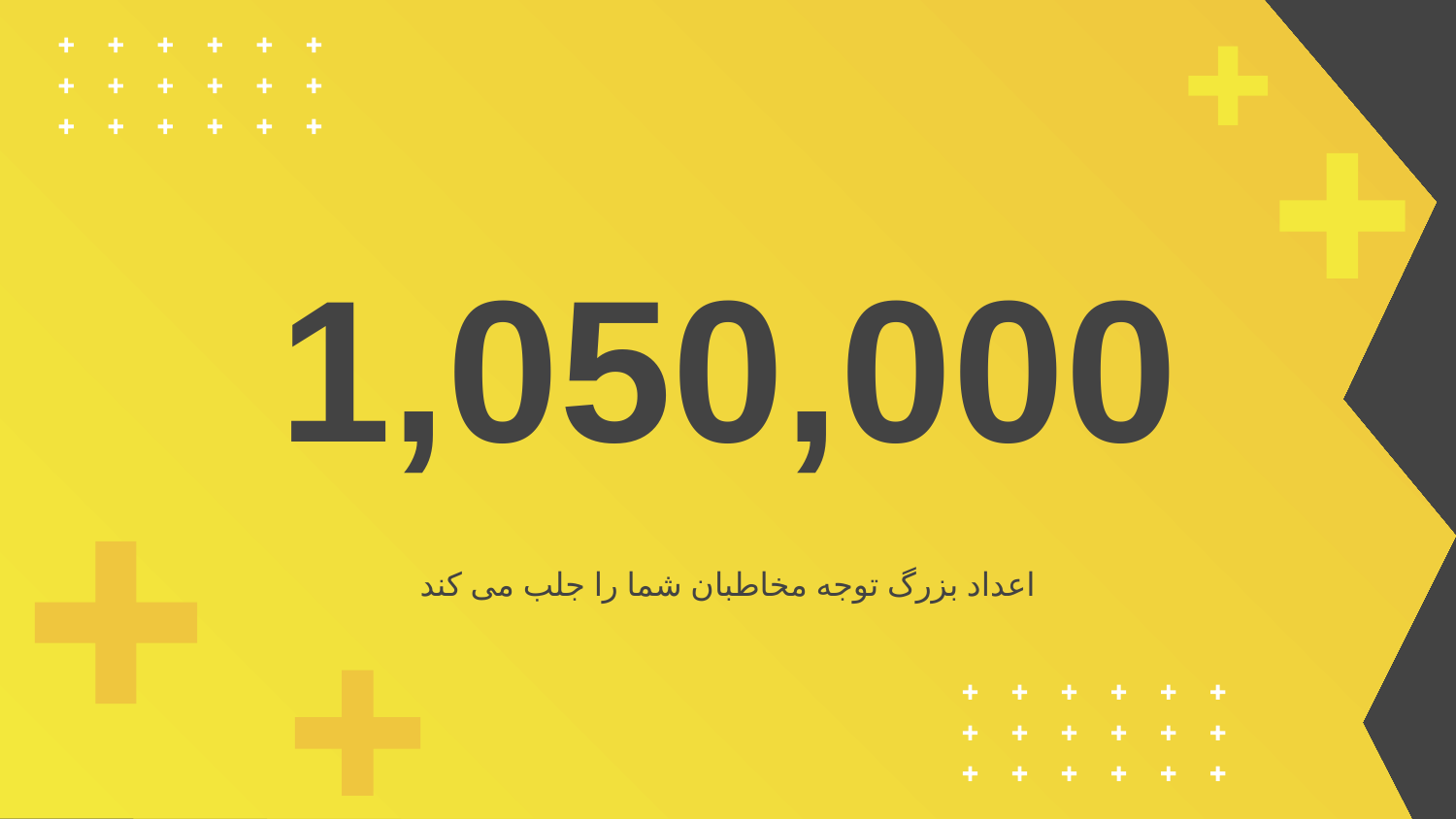

# 1,050,000
اعداد بزرگ توجه مخاطبان شما را جلب می کند